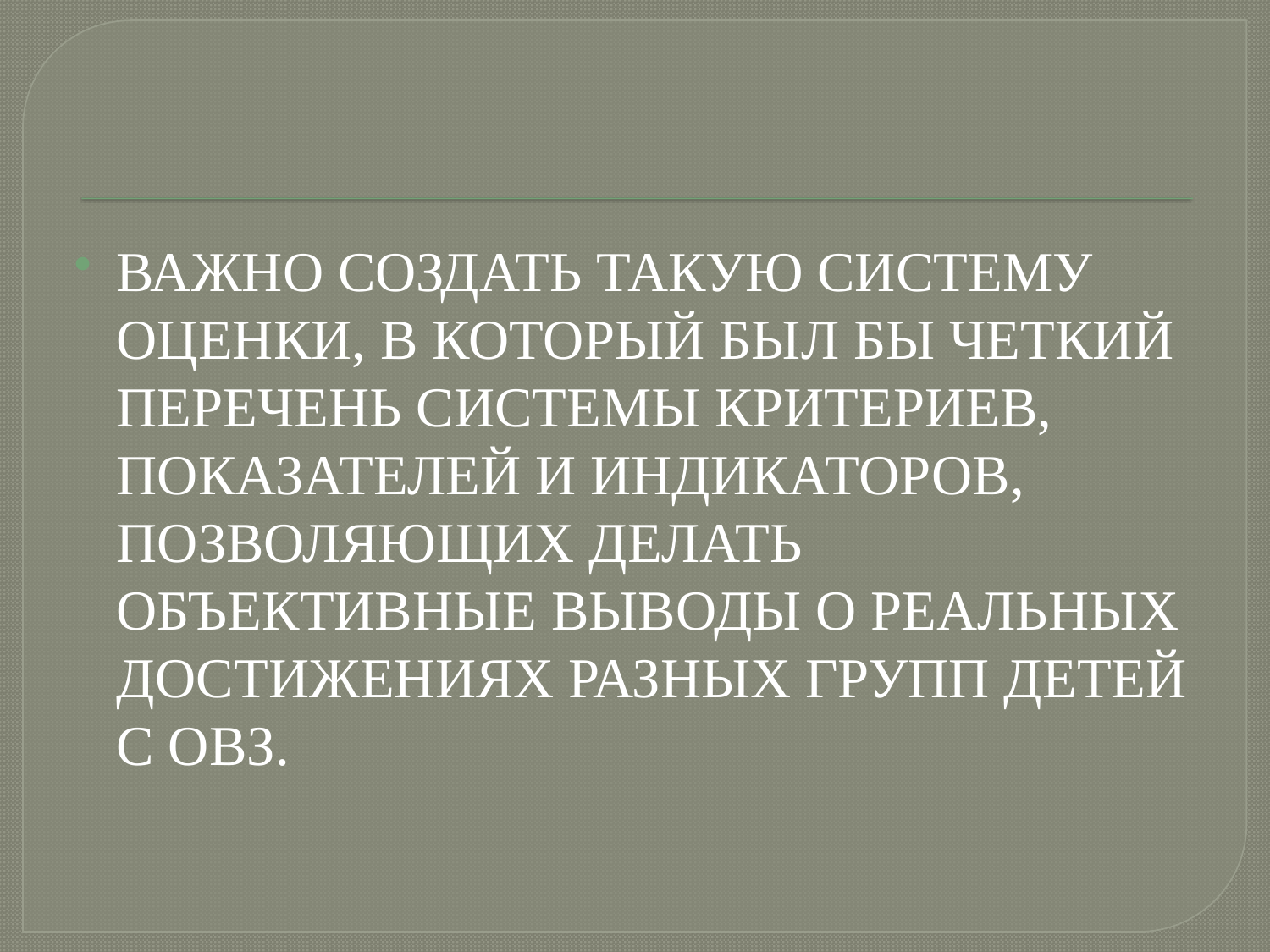

#
важно создать такую систему оценки, в который был бы четкий перечень системы критериев, показателей и индикаторов, позволяющих делать объективные выводы о реальных достижениях разных групп детей с ОВЗ.